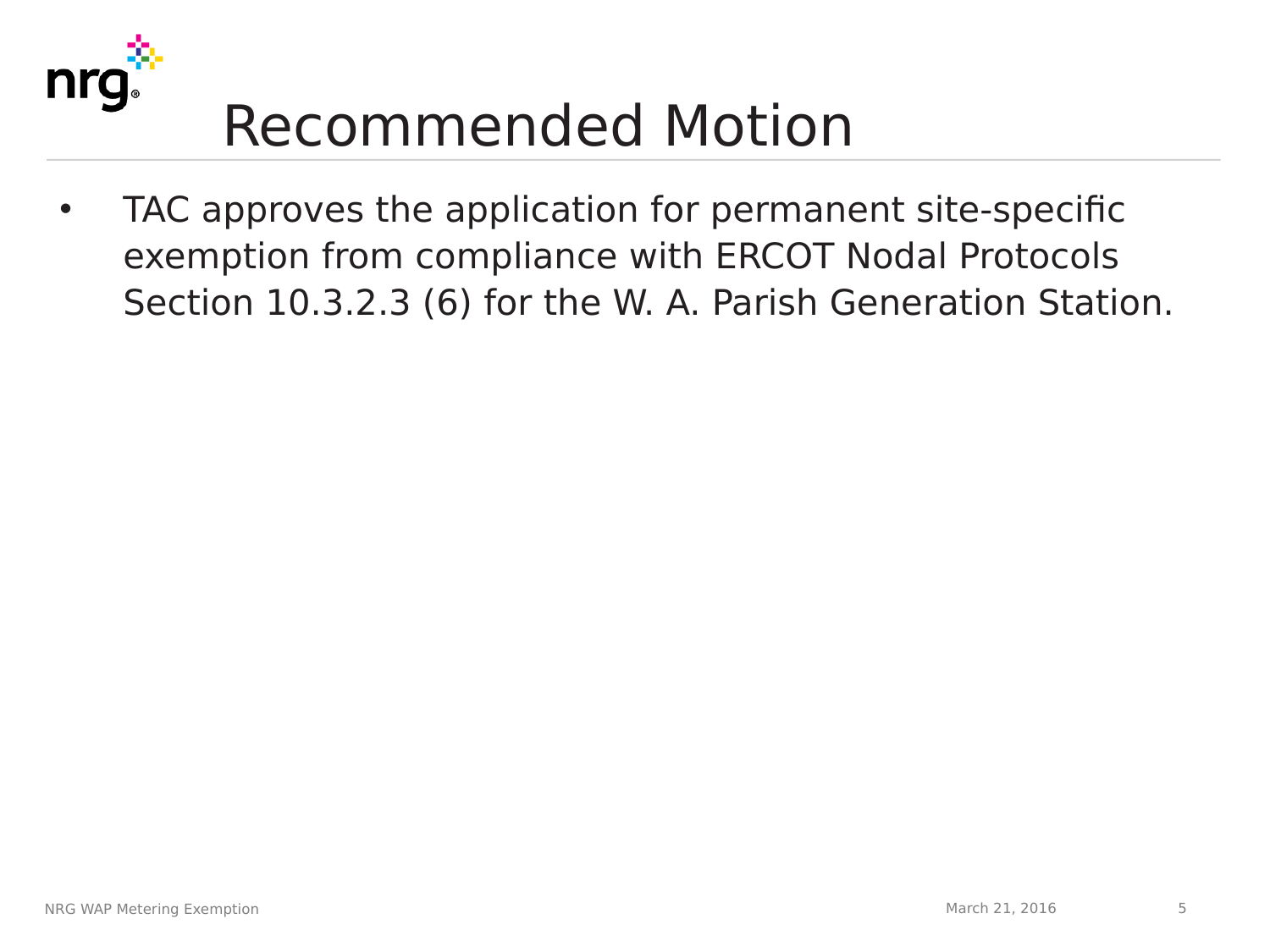

# Recommended Motion
TAC approves the application for permanent site-specific exemption from compliance with ERCOT Nodal Protocols Section 10.3.2.3 (6) for the W. A. Parish Generation Station.
March 21, 2016
5
NRG WAP Metering Exemption